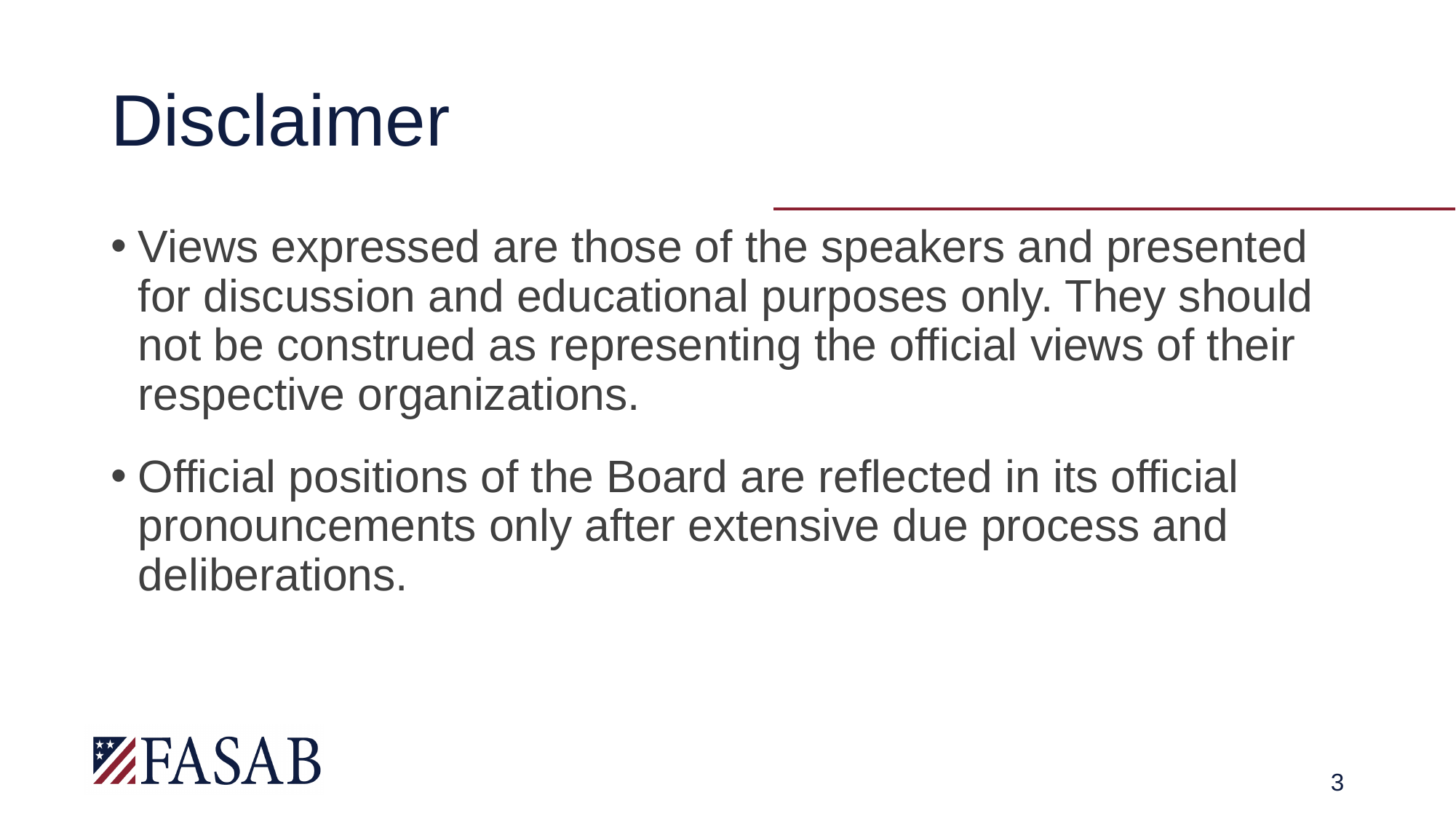

# Disclaimer
Views expressed are those of the speakers and presented for discussion and educational purposes only. They should not be construed as representing the official views of their respective organizations.
Official positions of the Board are reflected in its official pronouncements only after extensive due process and deliberations.
3